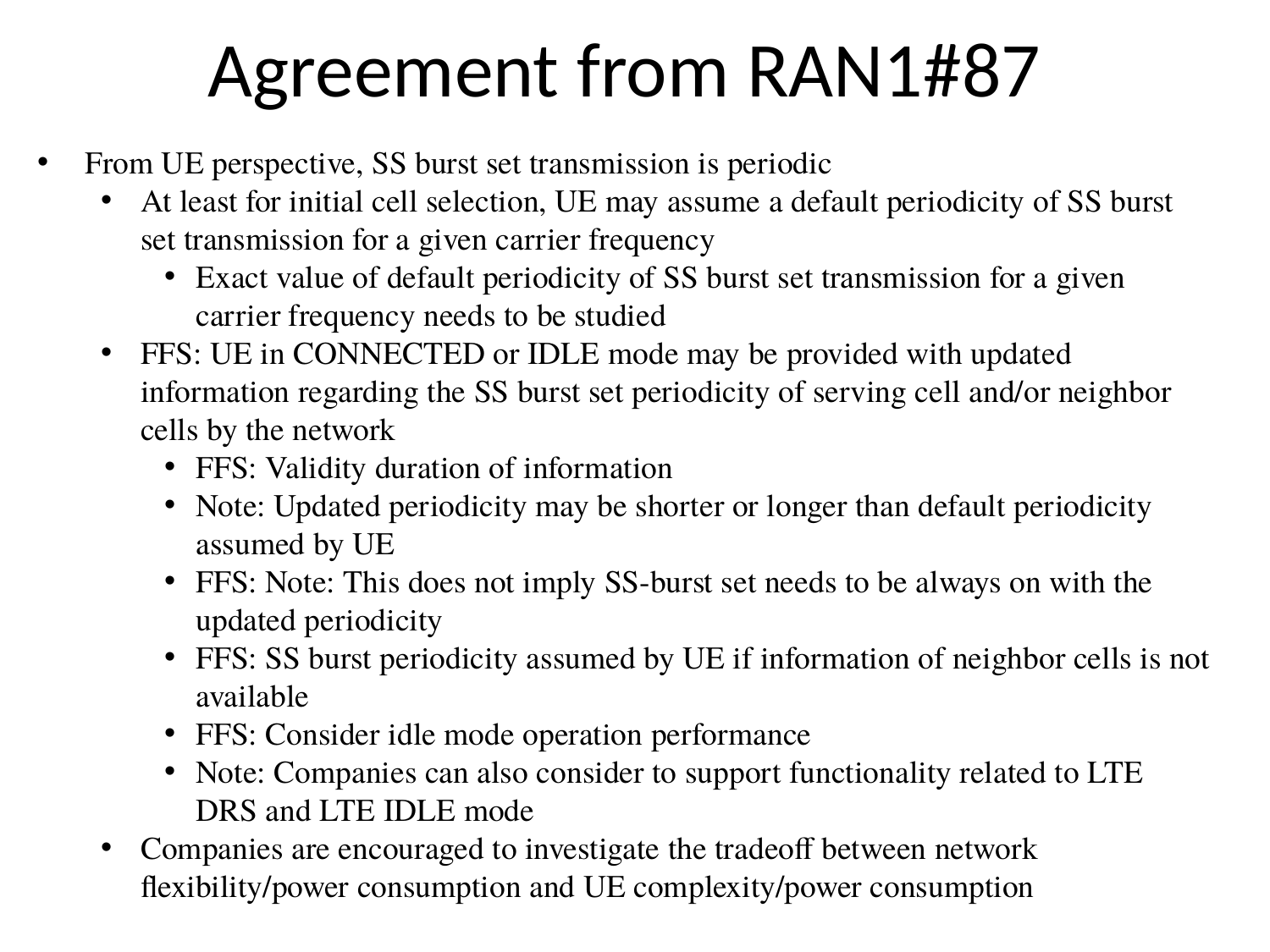

# Agreement from RAN1#87
From UE perspective, SS burst set transmission is periodic
At least for initial cell selection, UE may assume a default periodicity of SS burst set transmission for a given carrier frequency
Exact value of default periodicity of SS burst set transmission for a given carrier frequency needs to be studied
FFS: UE in CONNECTED or IDLE mode may be provided with updated information regarding the SS burst set periodicity of serving cell and/or neighbor cells by the network
FFS: Validity duration of information
Note: Updated periodicity may be shorter or longer than default periodicity assumed by UE
FFS: Note: This does not imply SS-burst set needs to be always on with the updated periodicity
FFS: SS burst periodicity assumed by UE if information of neighbor cells is not available
FFS: Consider idle mode operation performance
Note: Companies can also consider to support functionality related to LTE DRS and LTE IDLE mode
Companies are encouraged to investigate the tradeoff between network flexibility/power consumption and UE complexity/power consumption